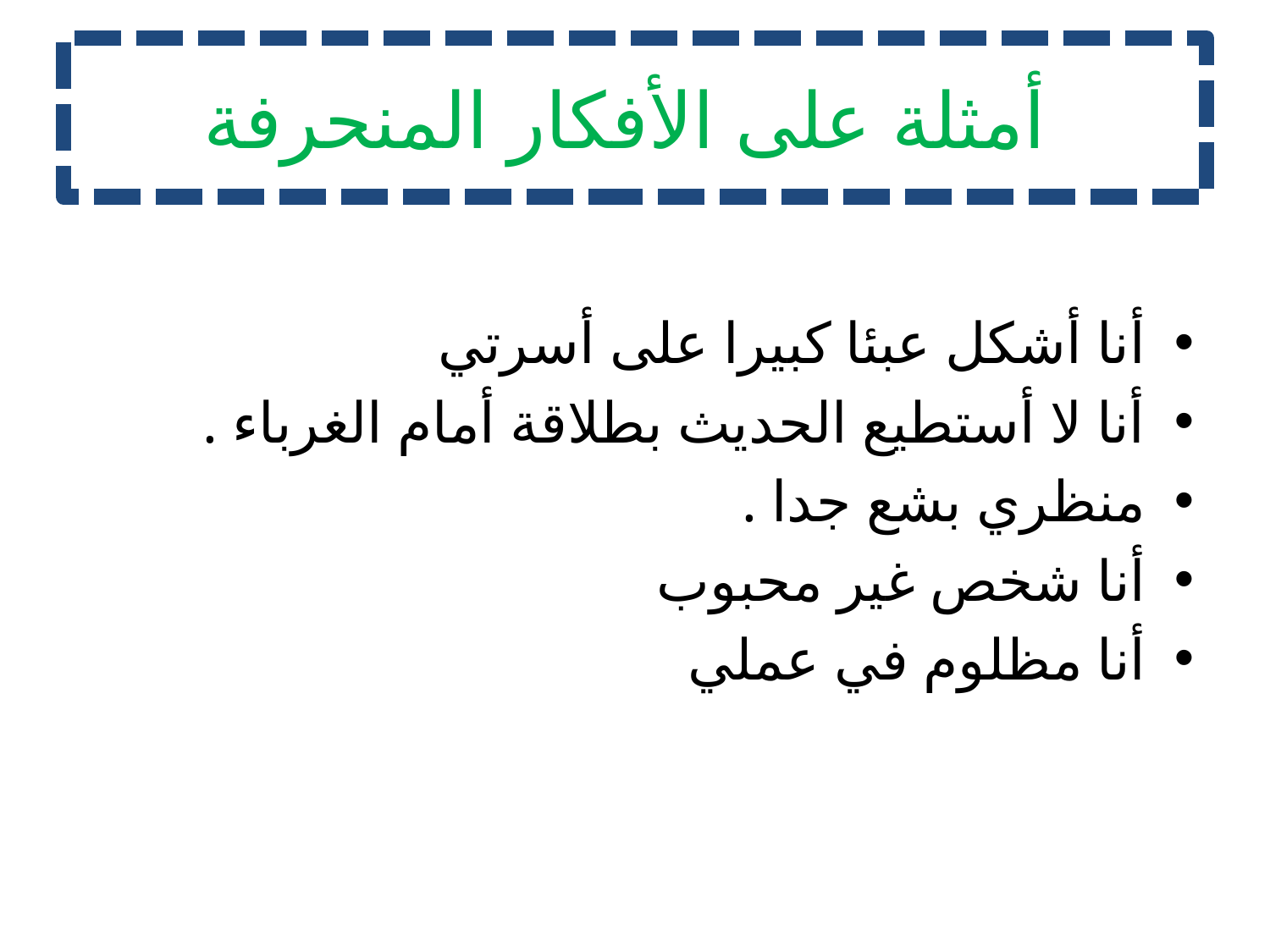

# أمثلة على الأفكار المنحرفة

أنا أشكل عبئا كبيرا على أسرتي
أنا لا أستطيع الحديث بطلاقة أمام الغرباء .
منظري بشع جدا .
أنا شخص غير محبوب
أنا مظلوم في عملي